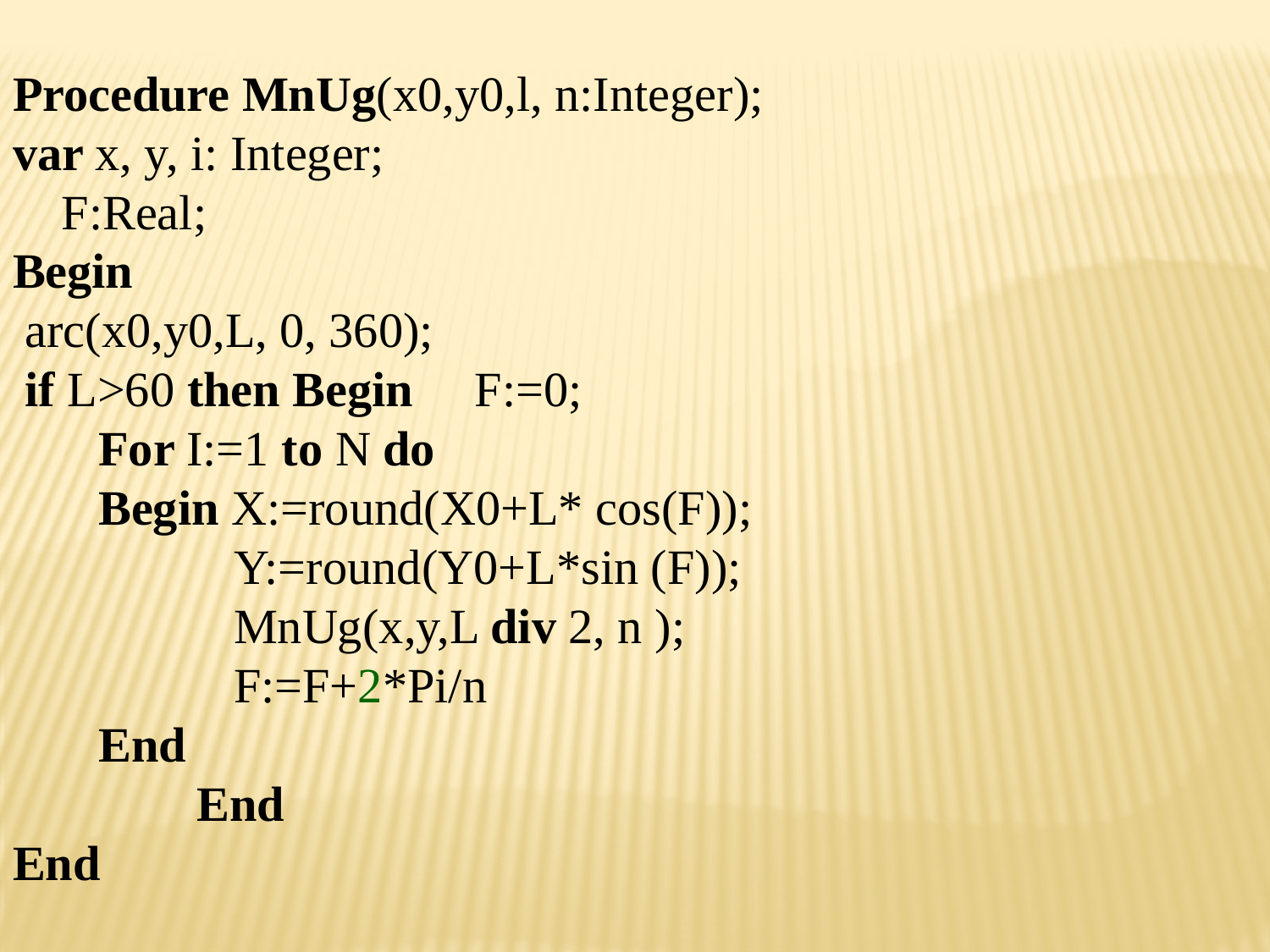

Procedure MnUg(x0,y0,l, n:Integer);
var x, y, i: Integer;
    F:Real;
Begin
 arc(x0,y0,L, 0, 360);
 if L>60 then Begin     F:=0;
       For I:=1 to N do
       Begin X:=round(X0+L* cos(F));
                  Y:=round(Y0+L*sin (F));
                  MnUg(x,y,L div 2, n );
                  F:=F+2*Pi/n
       End
               End
End